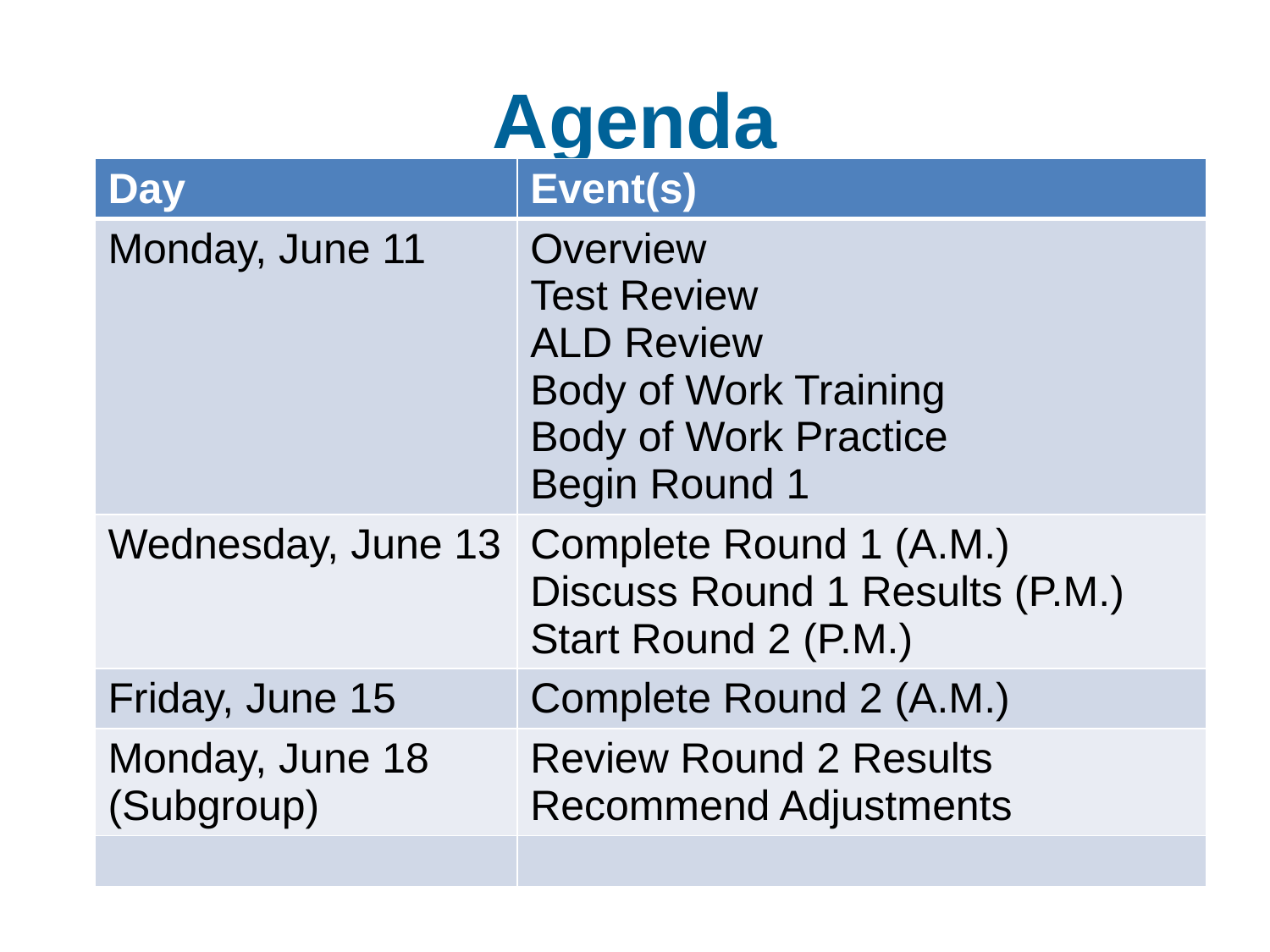

# Agenda
| Day | Event(s) |
| --- | --- |
| Monday, June 11 | Overview Test Review ALD Review Body of Work Training Body of Work Practice Begin Round 1 |
| Wednesday, June 13 | Complete Round 1 (A.M.) Discuss Round 1 Results (P.M.) Start Round 2 (P.M.) |
| Friday, June 15 | Complete Round 2 (A.M.) |
| Monday, June 18 (Subgroup) | Review Round 2 Results Recommend Adjustments |
|  |  |